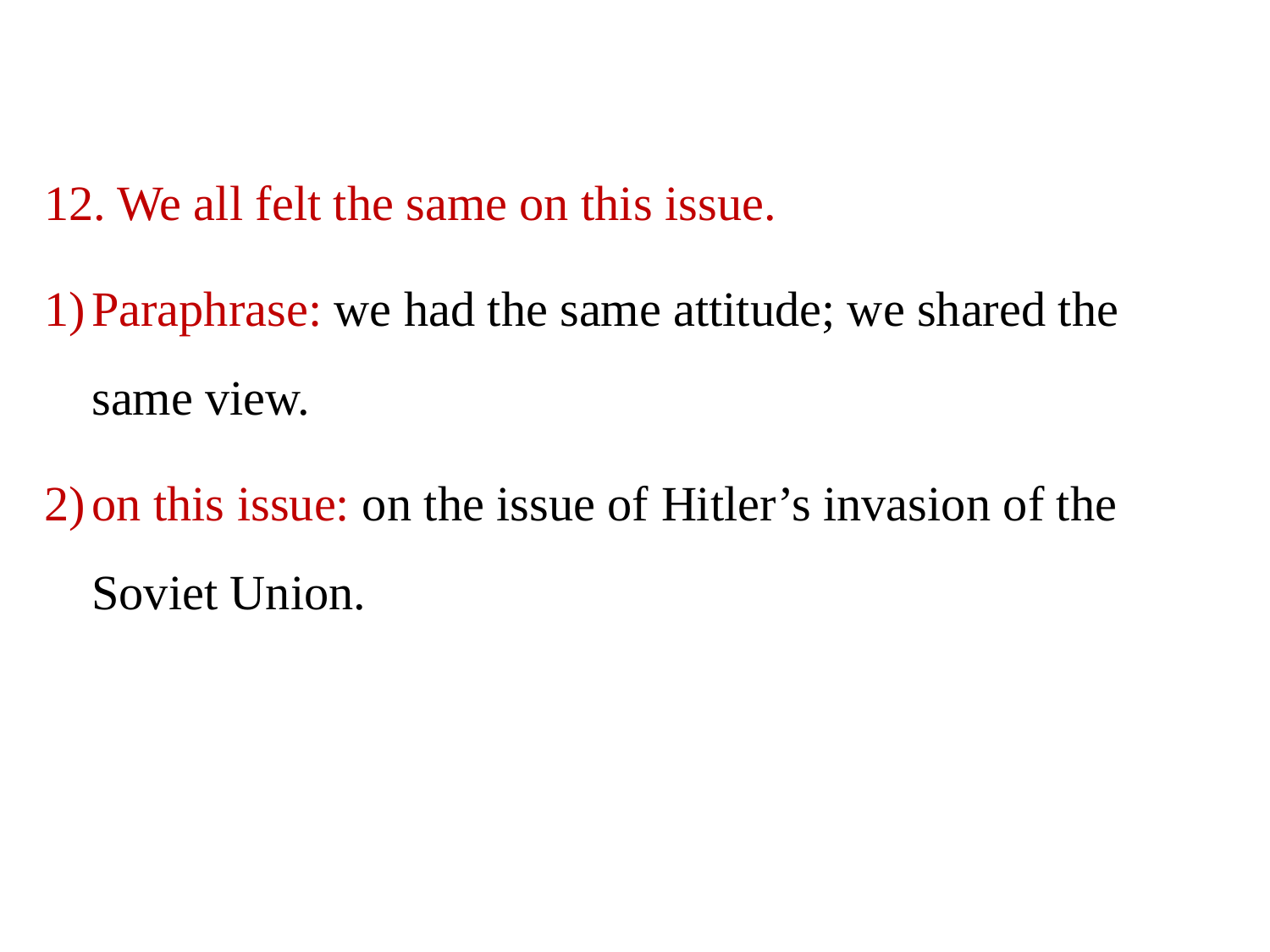

12. We all felt the same on this issue.
Paraphrase: we had the same attitude; we shared the same view.
on this issue: on the issue of Hitler’s invasion of the Soviet Union.